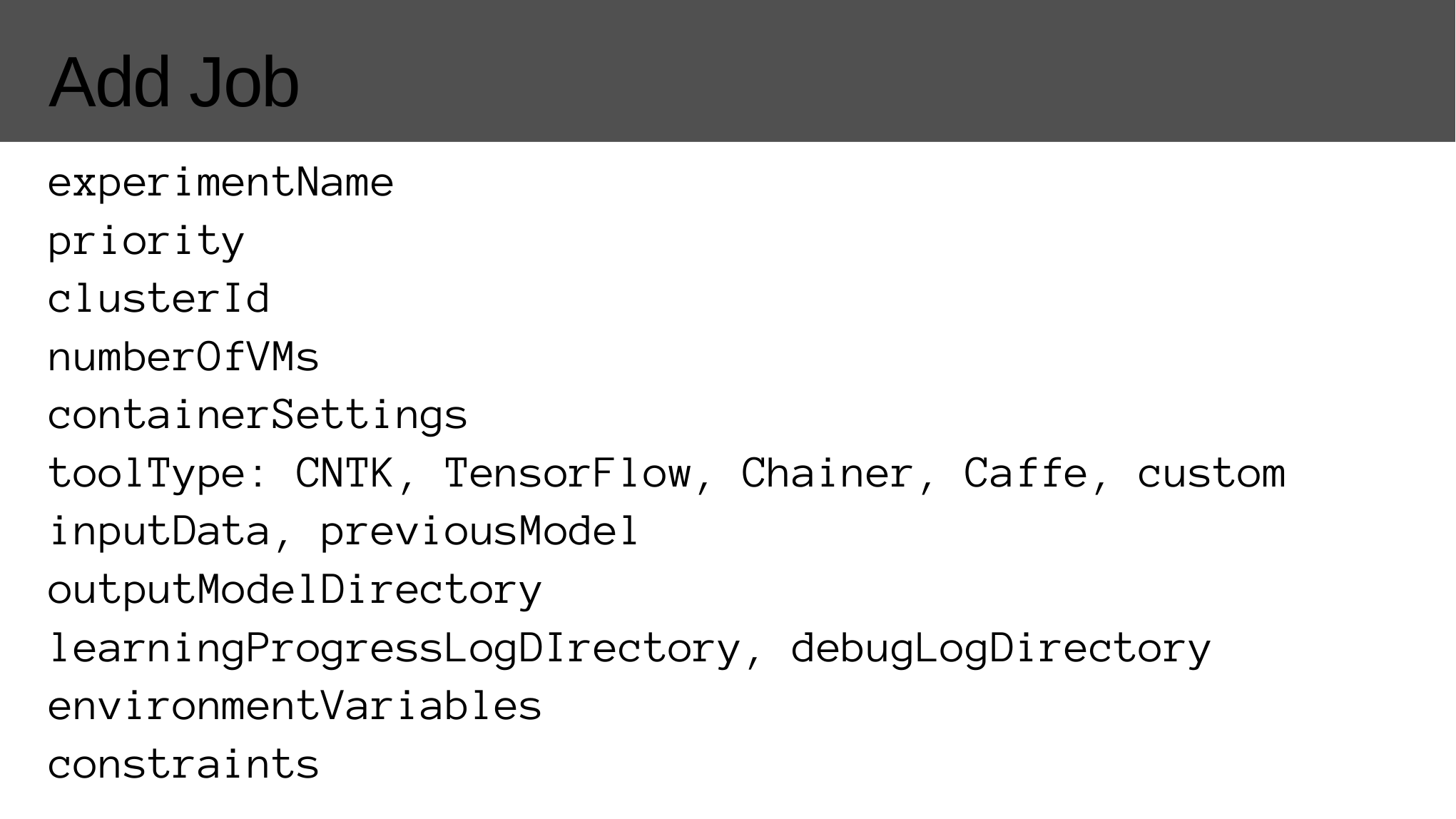

# Add Job
experimentName
priority
clusterId
numberOfVMs
containerSettings
toolType: CNTK, TensorFlow, Chainer, Caffe, custom
inputData, previousModel
outputModelDirectory
learningProgressLogDIrectory, debugLogDirectory
environmentVariables
constraints